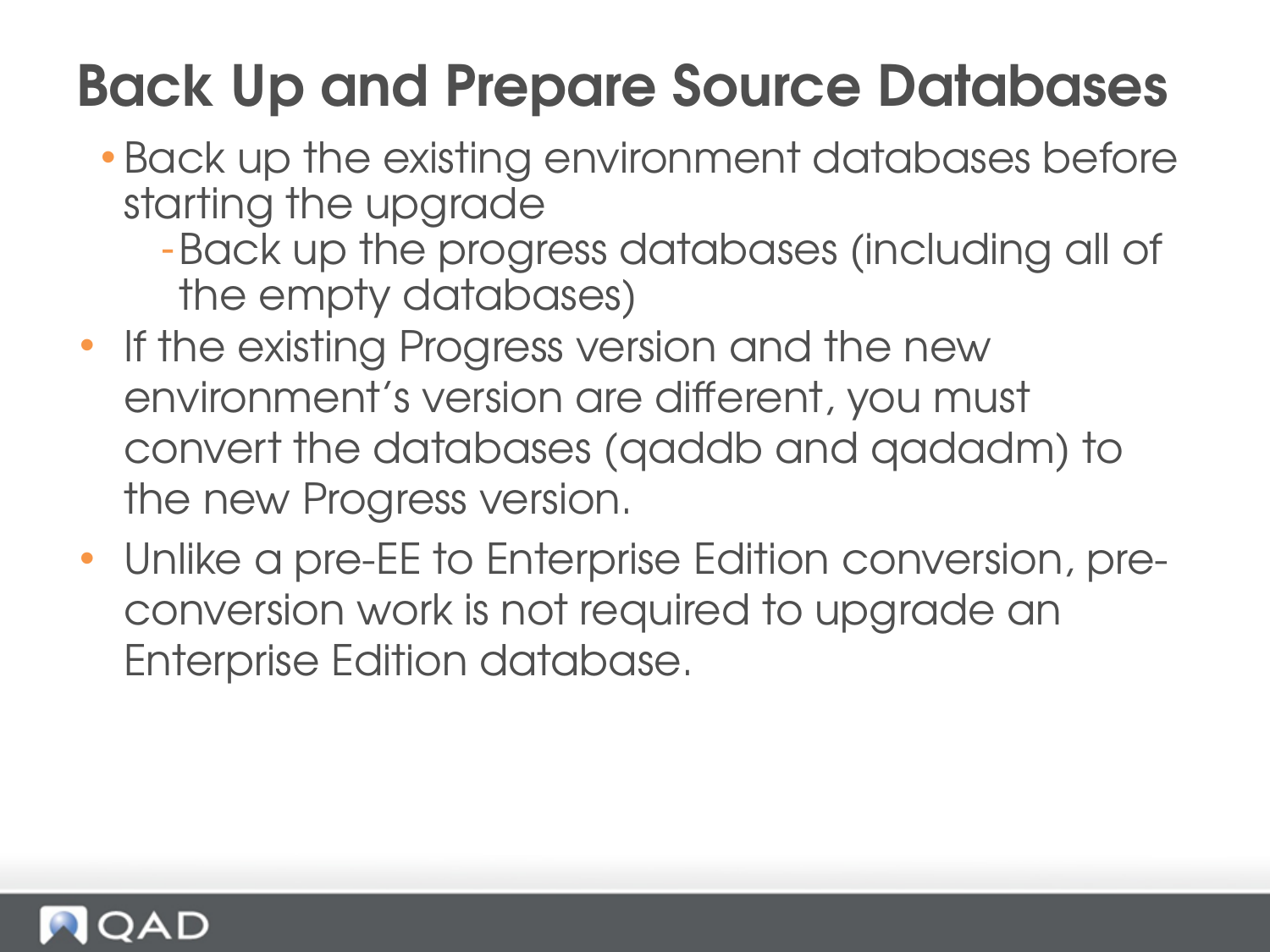

# Back Up and Prepare Source Databases
Back up the existing environment databases before starting the upgrade
Back up the progress databases (including all of the empty databases)
If the existing Progress version and the new environment’s version are different, you must convert the databases (qaddb and qadadm) to the new Progress version.
Unlike a pre-EE to Enterprise Edition conversion, pre-conversion work is not required to upgrade an Enterprise Edition database.